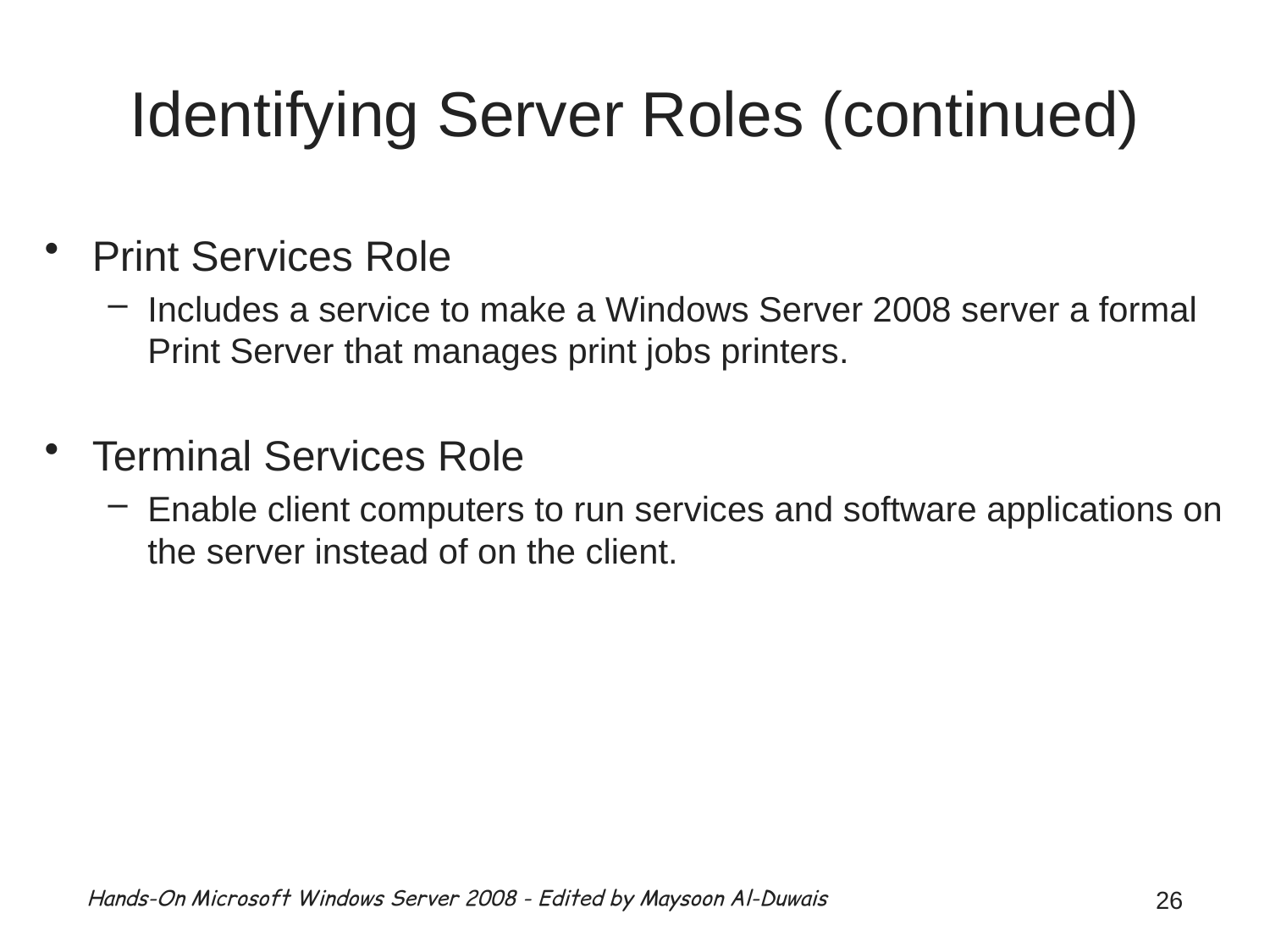

# Identifying Server Roles (continued)
Print Services Role
Includes a service to make a Windows Server 2008 server a formal Print Server that manages print jobs printers.

Terminal Services Role
Enable client computers to run services and software applications on the server instead of on the client.

Hands-On Microsoft Windows Server 2008 - Edited by Maysoon Al-Duwais
26